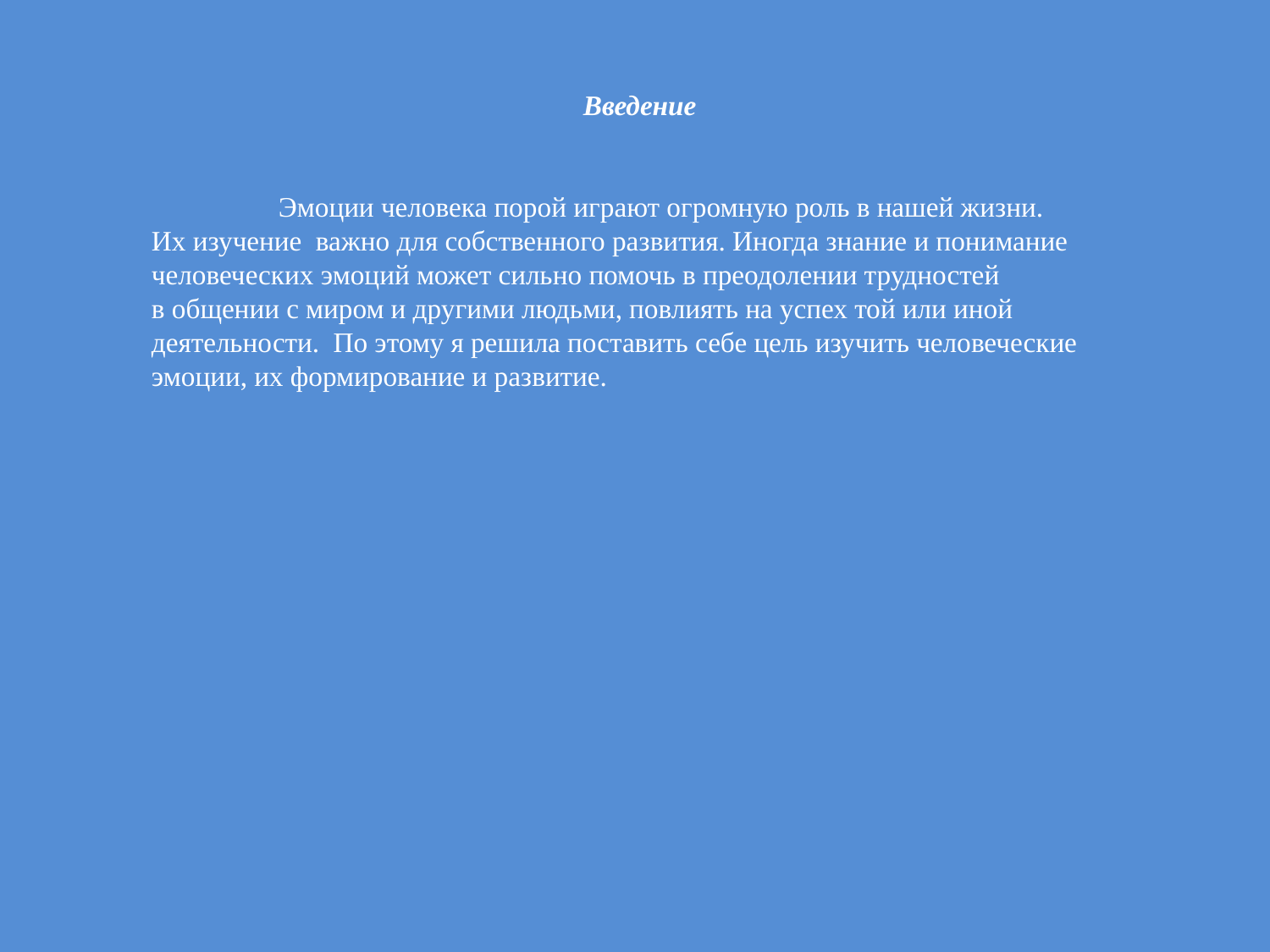

Введение

	Эмоции человека порой играют огромную роль в нашей жизни.
Их изучение  важно для собственного развития. Иногда знание и понимание человеческих эмоций может сильно помочь в преодолении трудностей
в общении с миром и другими людьми, повлиять на успех той или иной деятельности.  По этому я решила поставить себе цель изучить человеческие эмоции, их формирование и развитие.